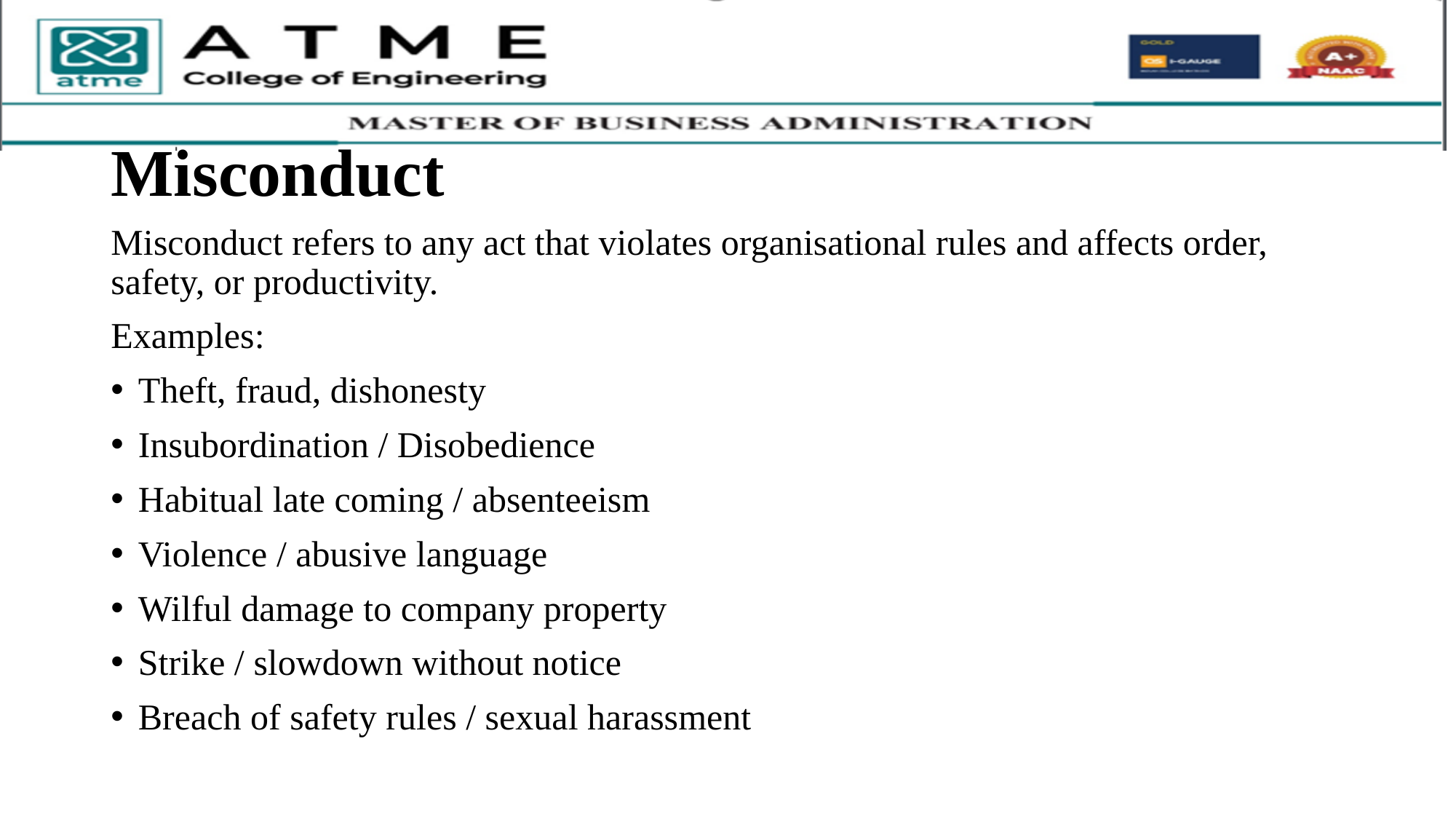

# Misconduct
Misconduct refers to any act that violates organisational rules and affects order, safety, or productivity.
Examples:
Theft, fraud, dishonesty
Insubordination / Disobedience
Habitual late coming / absenteeism
Violence / abusive language
Wilful damage to company property
Strike / slowdown without notice
Breach of safety rules / sexual harassment